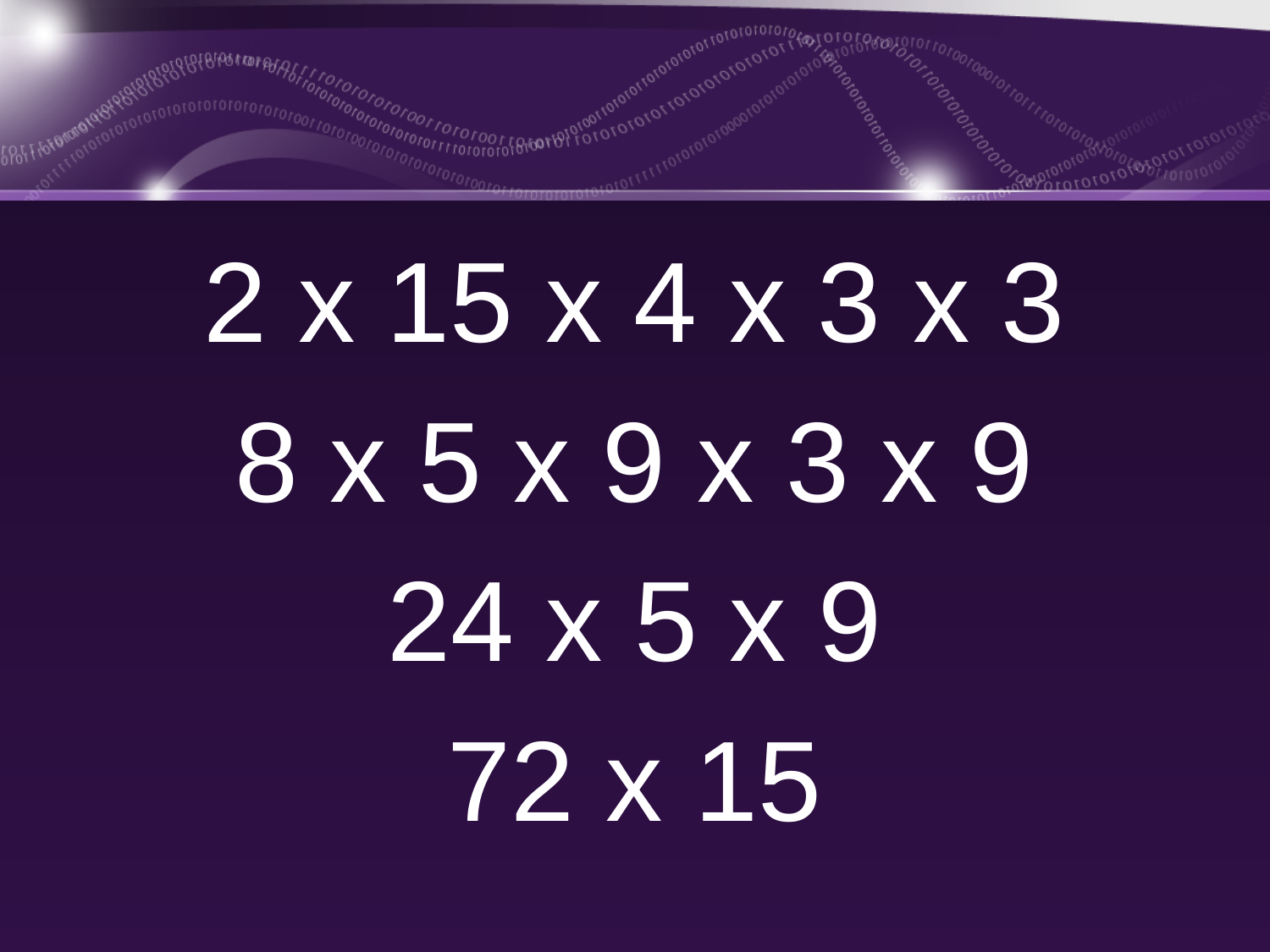

2 x 15 x 4 x 3 x 3
8 x 5 x 9 x 3 x 9
24 x 5 x 9
72 x 15